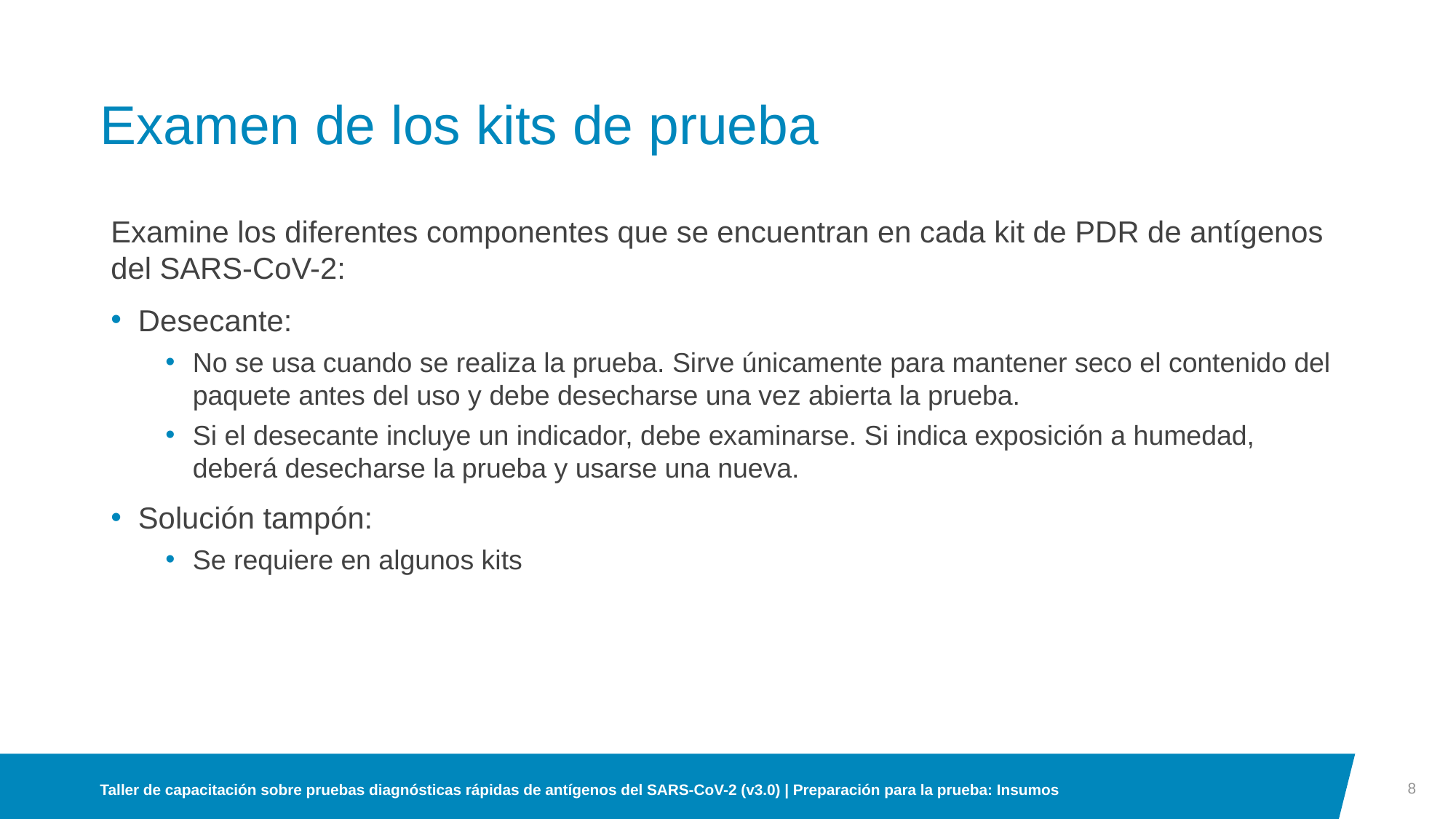

# Examen de los kits de prueba
Examine los diferentes componentes que se encuentran en cada kit de PDR de antígenos del SARS-CoV-2:
Desecante:
No se usa cuando se realiza la prueba. Sirve únicamente para mantener seco el contenido del paquete antes del uso y debe desecharse una vez abierta la prueba.
Si el desecante incluye un indicador, debe examinarse. Si indica exposición a humedad, deberá desecharse la prueba y usarse una nueva.
Solución tampón:
Se requiere en algunos kits

8
Taller de capacitación sobre pruebas diagnósticas rápidas de antígenos del SARS-CoV-2 (v3.0) | Preparación para la prueba: Insumos